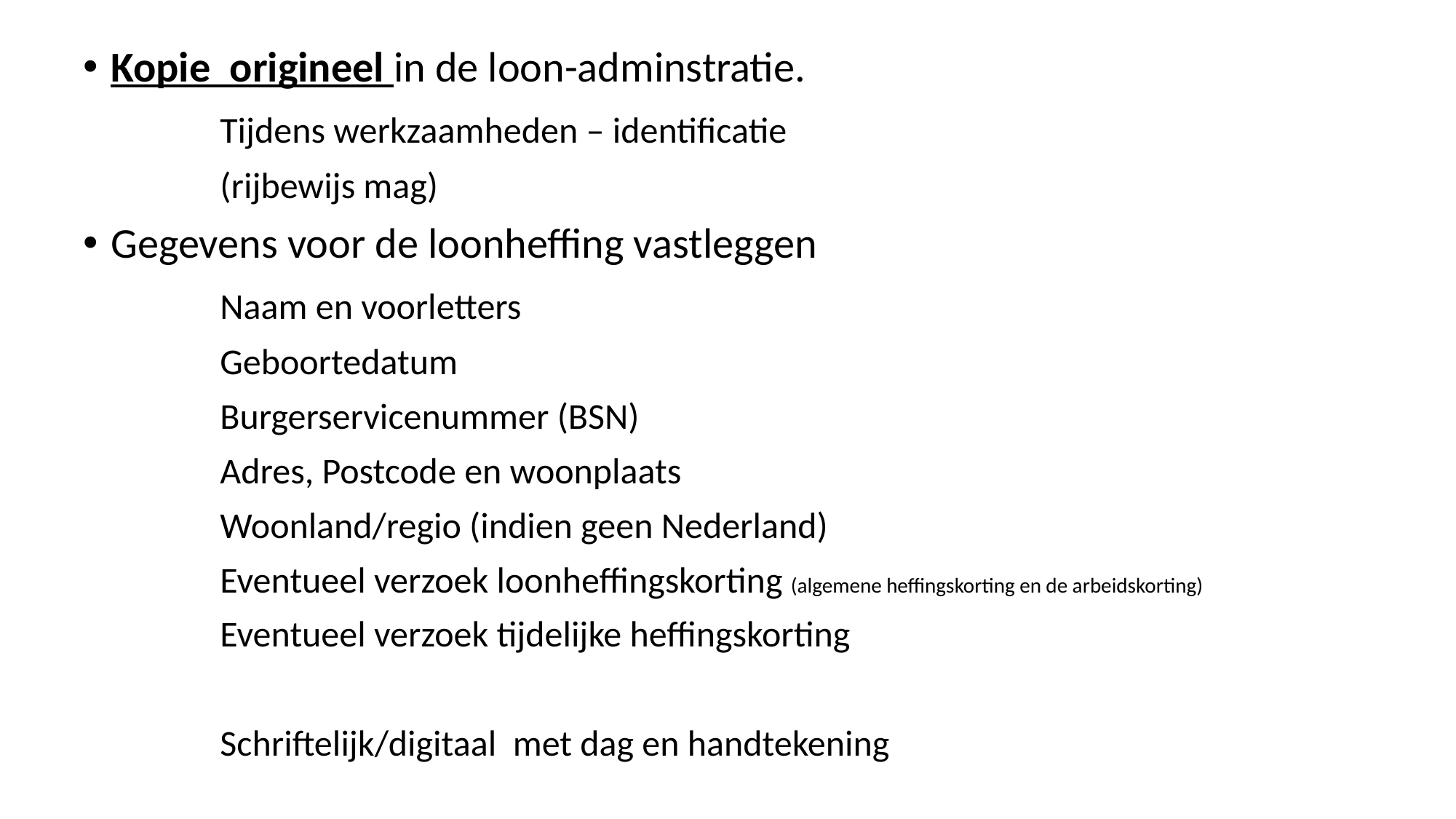

Kopie  origineel in de loon-adminstratie.
		Tijdens werkzaamheden – identificatie
		(rijbewijs mag)
Gegevens voor de loonheffing vastleggen
		Naam en voorletters
		Geboortedatum
		Burgerservicenummer (BSN)
		Adres, Postcode en woonplaats
		Woonland/regio (indien geen Nederland)
		Eventueel verzoek loonheffingskorting (algemene heffingskorting en de arbeidskorting)
		Eventueel verzoek tijdelijke heffingskorting

		Schriftelijk/digitaal  met dag en handtekening